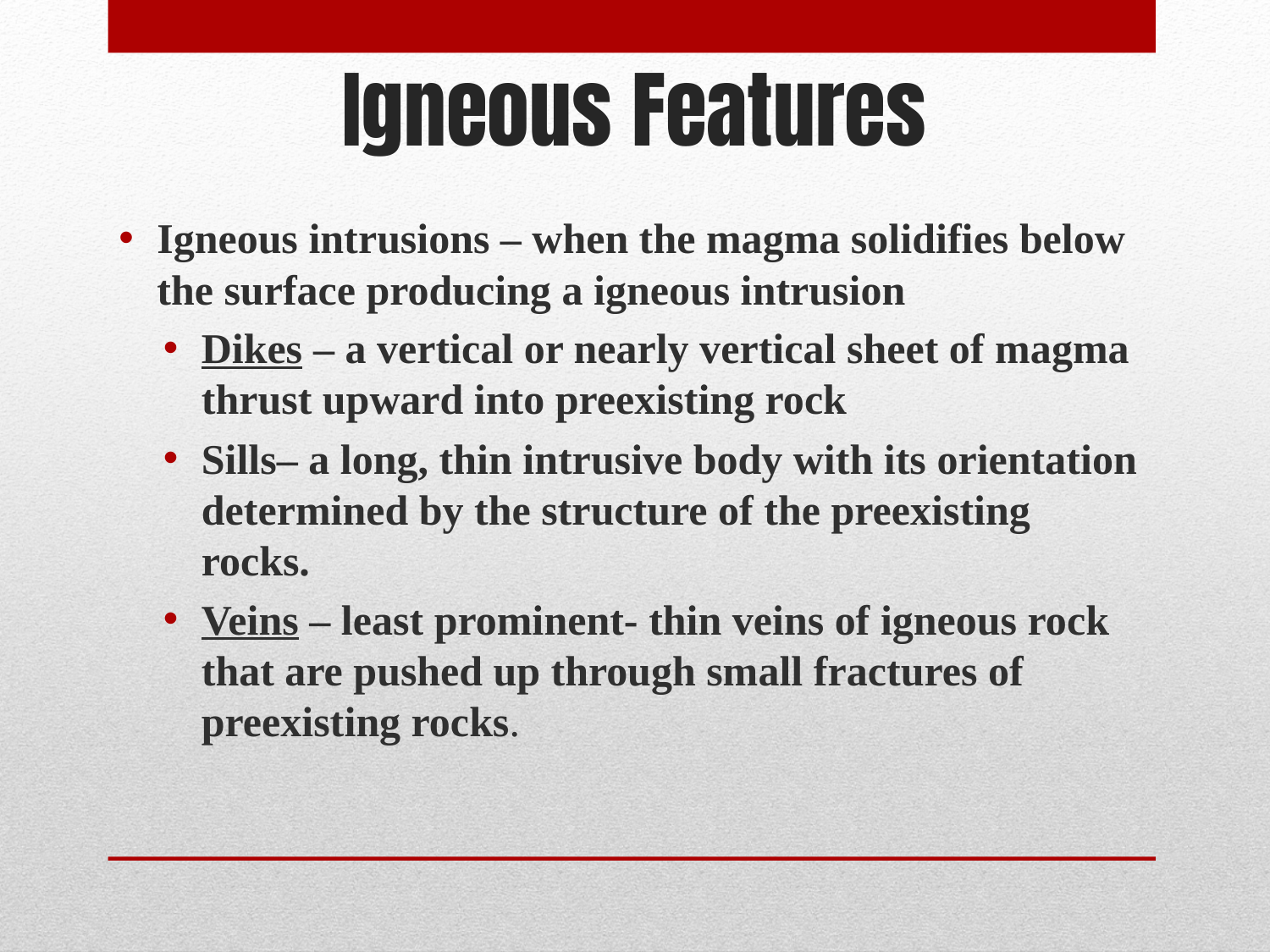

# Igneous Features
Igneous intrusions – when the magma solidifies below the surface producing a igneous intrusion
Dikes – a vertical or nearly vertical sheet of magma thrust upward into preexisting rock
Sills– a long, thin intrusive body with its orientation determined by the structure of the preexisting rocks.
Veins – least prominent- thin veins of igneous rock that are pushed up through small fractures of preexisting rocks.